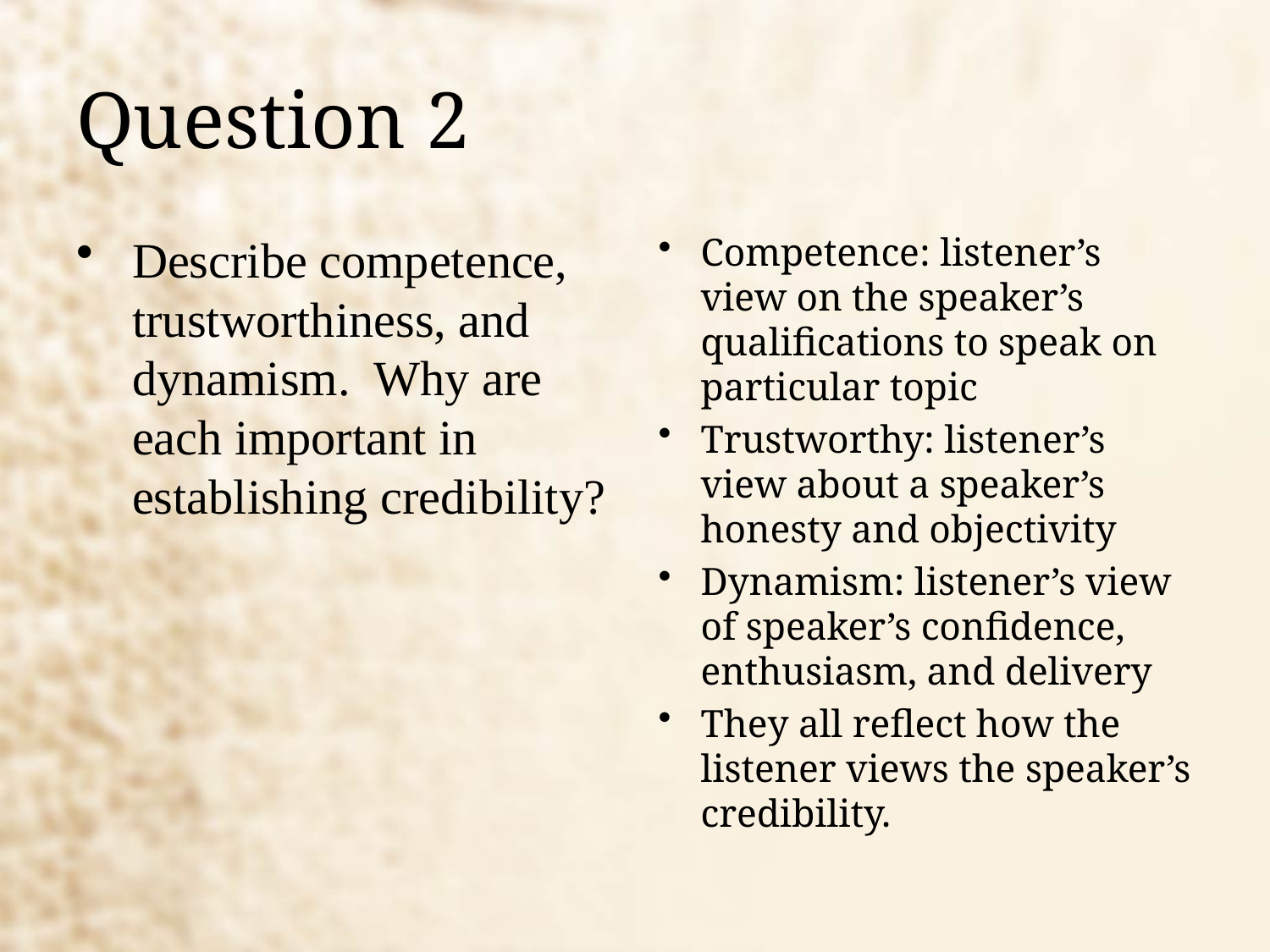

# Question 2
Describe competence, trustworthiness, and dynamism.  Why are each important in establishing credibility?

Competence: listener’s view on the speaker’s qualifications to speak on particular topic
Trustworthy: listener’s view about a speaker’s honesty and objectivity
Dynamism: listener’s view of speaker’s confidence, enthusiasm, and delivery
They all reflect how the listener views the speaker’s credibility.